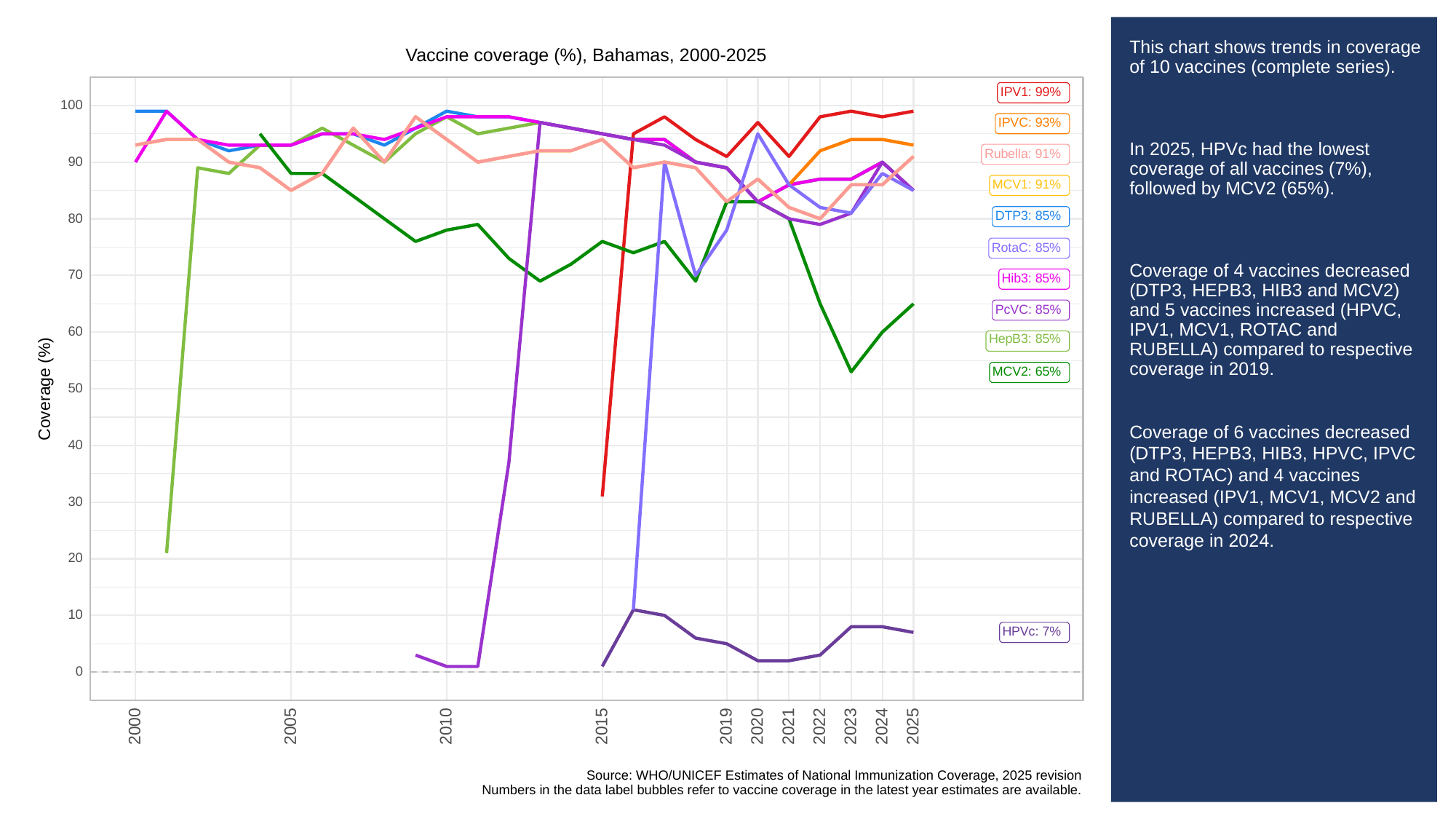

# This chart shows trends in coverage of 10 vaccines (complete series).

In 2025, HPVc had the lowest coverage of all vaccines (7%), followed by MCV2 (65%).

Coverage of 4 vaccines decreased (DTP3, HEPB3, HIB3 and MCV2) and 5 vaccines increased (HPVC, IPV1, MCV1, ROTAC and RUBELLA) compared to respective coverage in 2019.

Coverage of 6 vaccines decreased (DTP3, HEPB3, HIB3, HPVC, IPVC and ROTAC) and 4 vaccines increased (IPV1, MCV1, MCV2 and RUBELLA) compared to respective coverage in 2024.

Vaccine coverage (%), Bahamas, 2000-2025

IPV1: 99%

100

IPVC: 93%

Rubella: 91%

90

MCV1: 91%

DTP3: 85%
80

RotaC: 85%

70
Hib3: 85%

PcVC: 85%
60

HepB3: 85%

MCV2: 65%
Coverage (%)
50

40

30

20

10

HPVc: 7%

0

2023
2000
2005
2010
2015
2019
2020
2021
2022
2024
2025
Source: WHO/UNICEF Estimates of National Immunization Coverage, 2025 revision
Numbers in the data label bubbles refer to vaccine coverage in the latest year estimates are available.